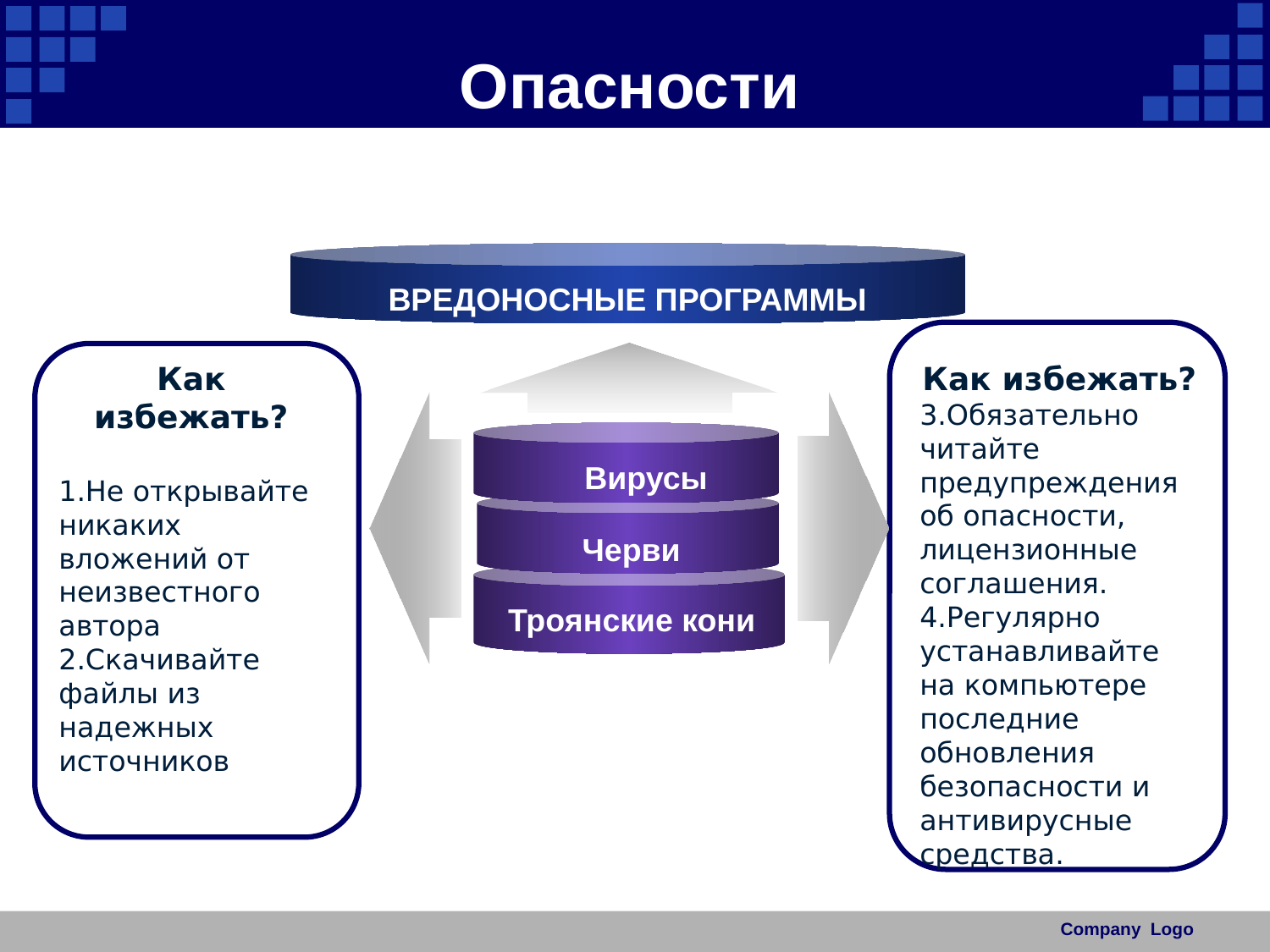

# Опасности

ВРЕДОНОСНЫЕ ПРОГРАММЫ

Как избежать?

1.Не открывайте  никаких вложений от неизвестного автора
2.Скачивайте файлы из надежных источников

Как избежать?
3.Обязательно читайте предупреждения об опасности, лицензионные соглашения.
4.Регулярно устанавливайте на компьютере последние обновления безопасности и антивирусные средства.

Вирусы

Черви

Троянские кони
Text
Company  Logo